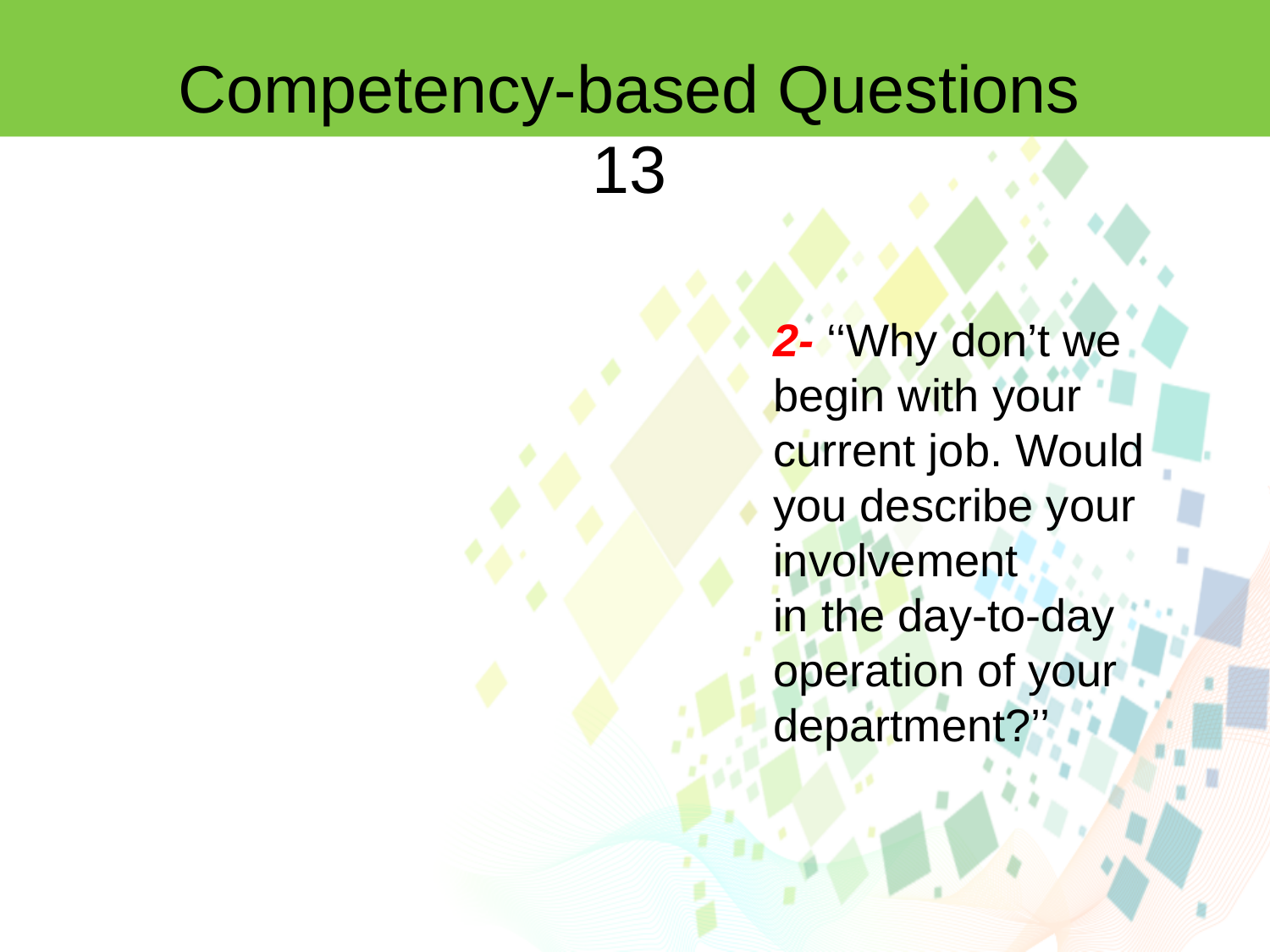

Competency-based Questions 13
2- ‘‘Why don’t we begin with your current job. Would you describe your involvement
in the day-to-day operation of your department?’’